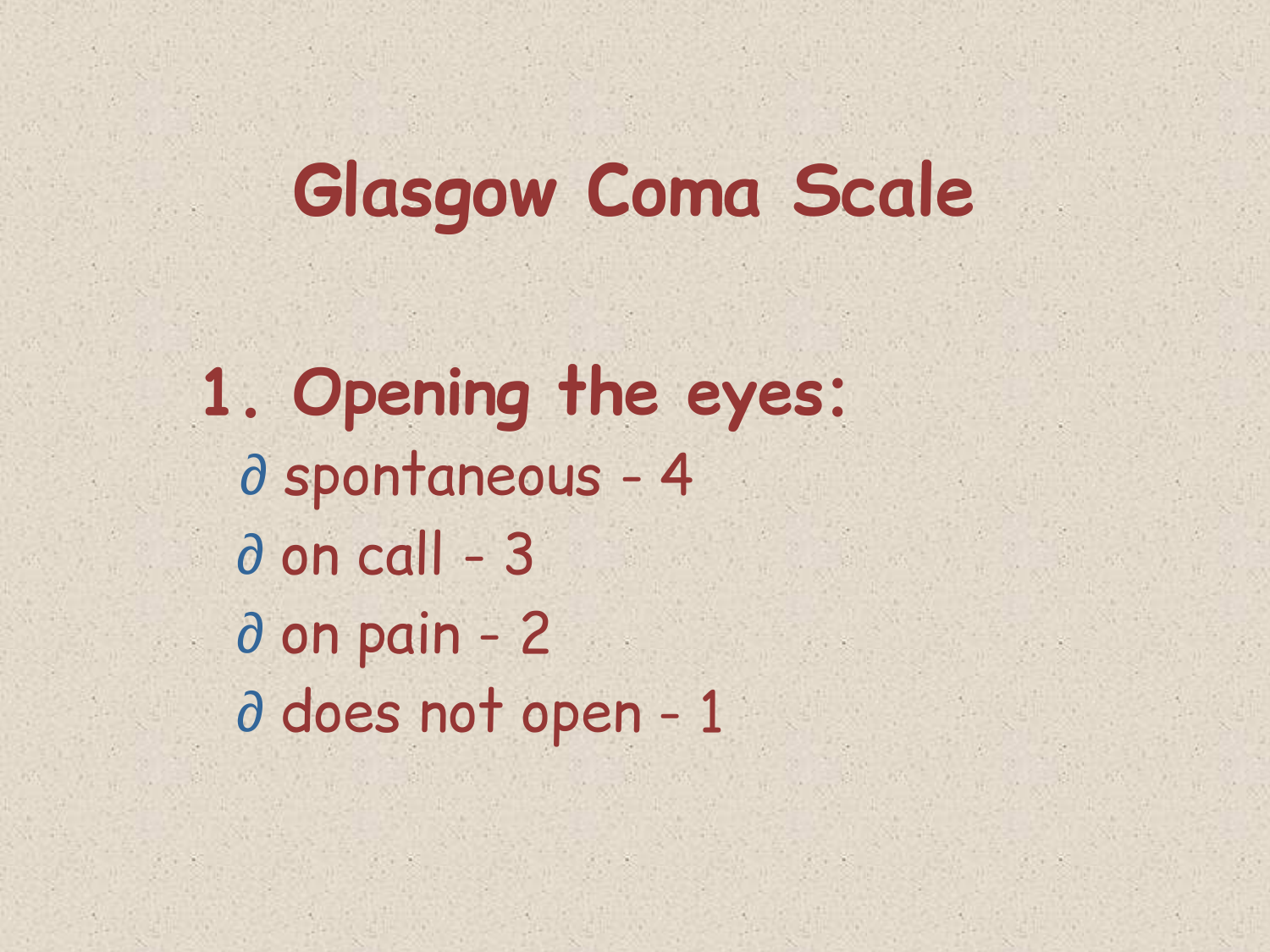

Glasgow Coma Scale

     1. Opening the eyes:
  ∂ spontaneous - 4
  ∂ on call - 3
  ∂ on pain - 2
  ∂ does not open - 1